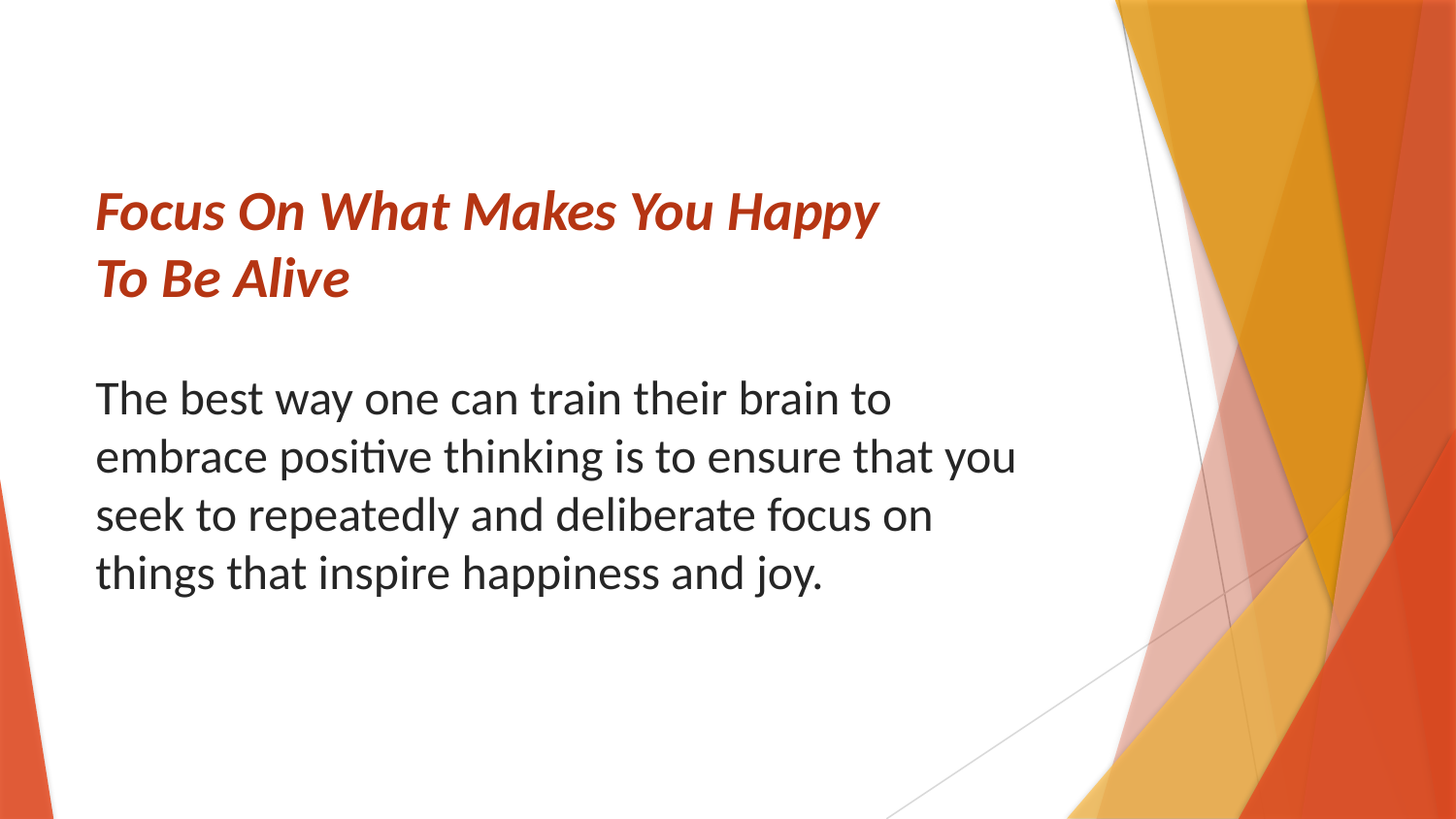

# Focus On What Makes You Happy To Be Alive
The best way one can train their brain to embrace positive thinking is to ensure that you seek to repeatedly and deliberate focus on things that inspire happiness and joy.